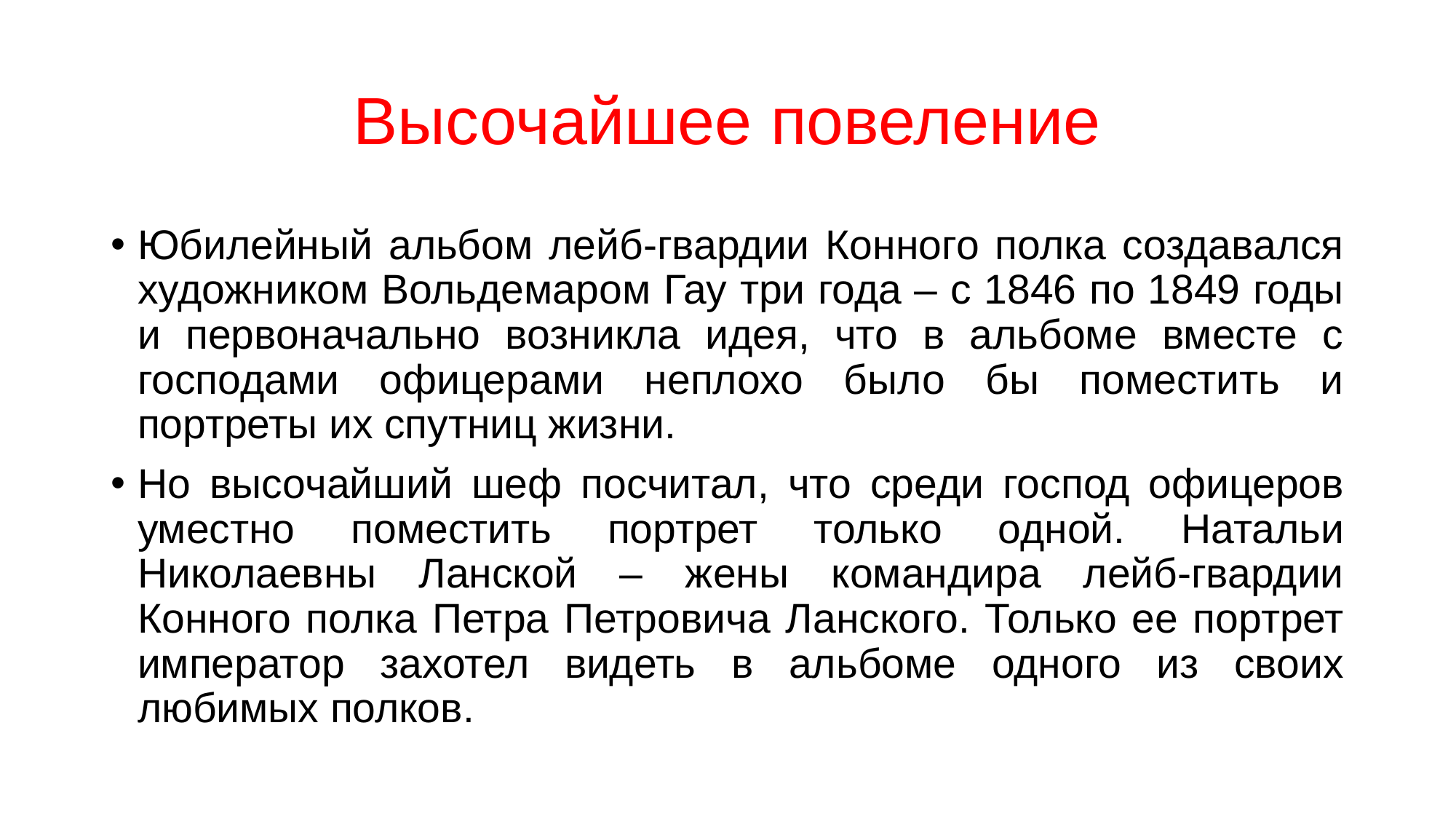

# Высочайшее повеление
Юбилейный альбом лейб-гвардии Конного полка создавался художником Вольдемаром Гау три года – с 1846 по 1849 годы и первоначально возникла идея, что в альбоме вместе с господами офицерами неплохо было бы поместить и портреты их спутниц жизни.
Но высочайший шеф посчитал, что среди господ офицеров уместно поместить портрет только одной. Натальи Николаевны Ланской – жены командира лейб-гвардии Конного полка Петра Петровича Ланского. Только ее портрет император захотел видеть в альбоме одного из своих любимых полков.